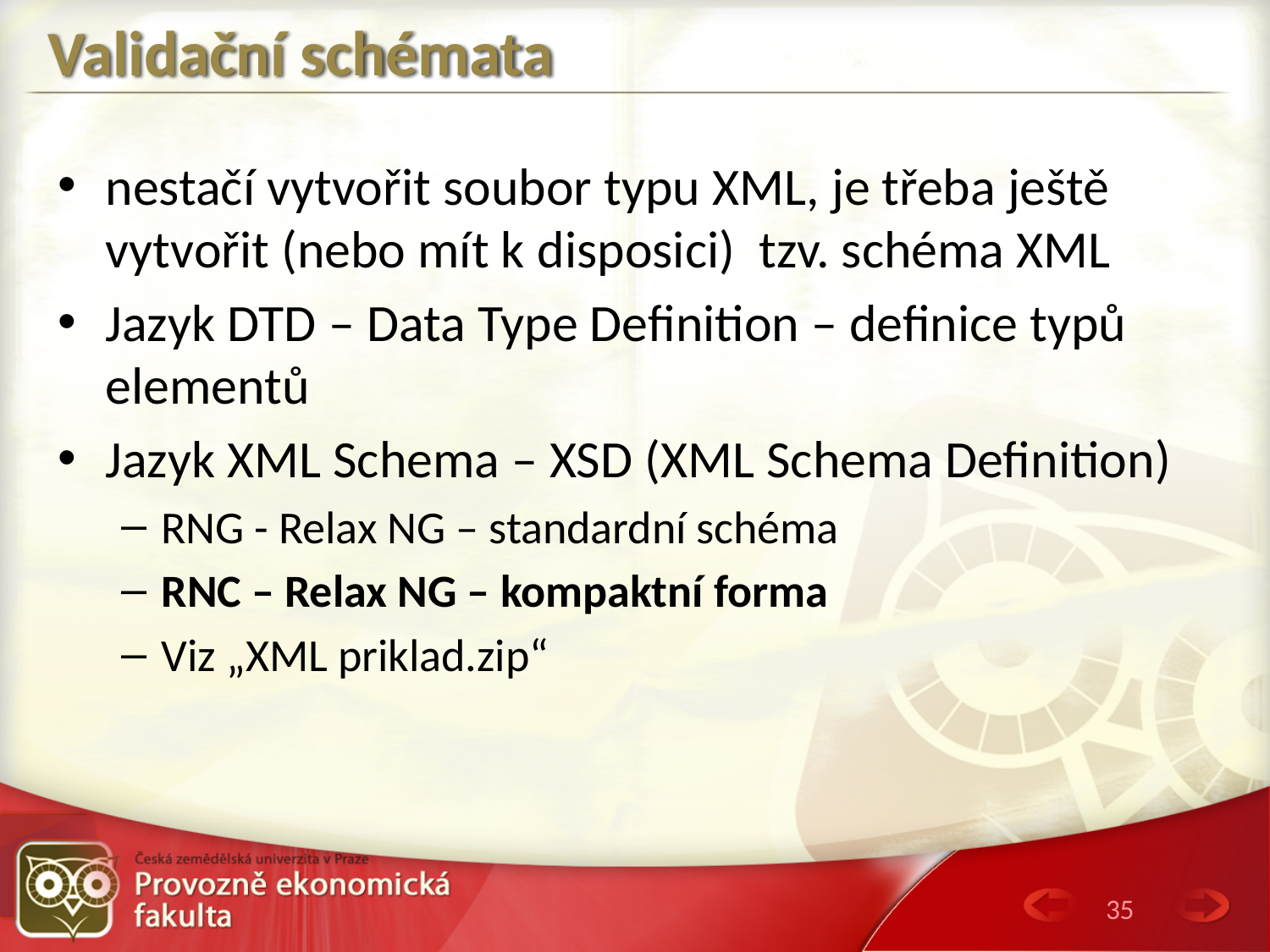

# Validační schémata
nestačí vytvořit soubor typu XML, je třeba ještě vytvořit (nebo mít k disposici)  tzv. schéma XML
Jazyk DTD – Data Type Definition – definice typů elementů
Jazyk XML Schema – XSD (XML Schema Definition)
RNG - Relax NG – standardní schéma
RNC – Relax NG – kompaktní forma
Viz „XML priklad.zip“